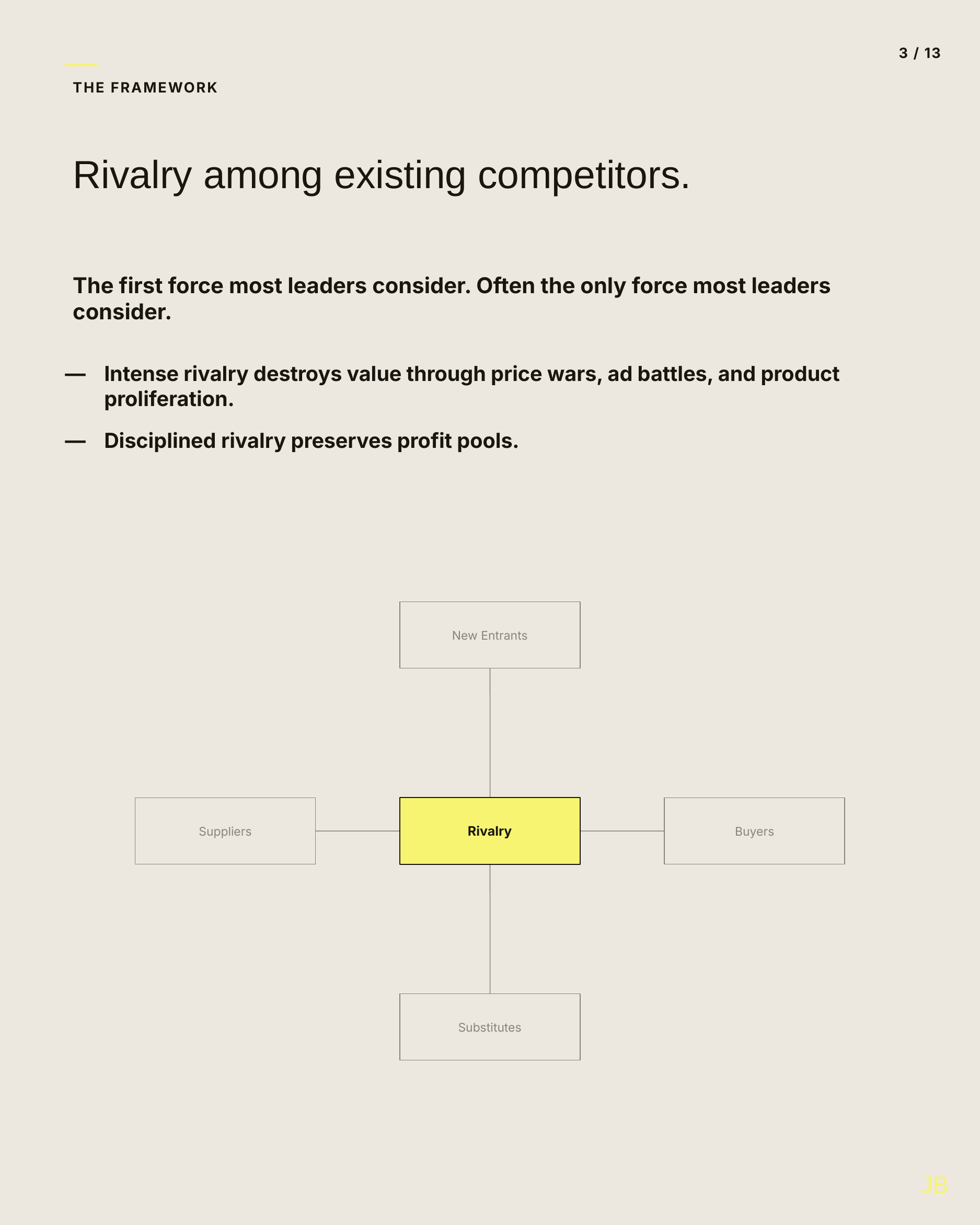

3 / 13

THE FRAMEWORK
Rivalry among existing competitors.
The first force most leaders consider. Often the only force most leaders consider.
—
Intense rivalry destroys value through price wars, ad battles, and product proliferation.
—
Disciplined rivalry preserves profit pools.

New Entrants

Suppliers

Rivalry

Buyers

Substitutes
JB